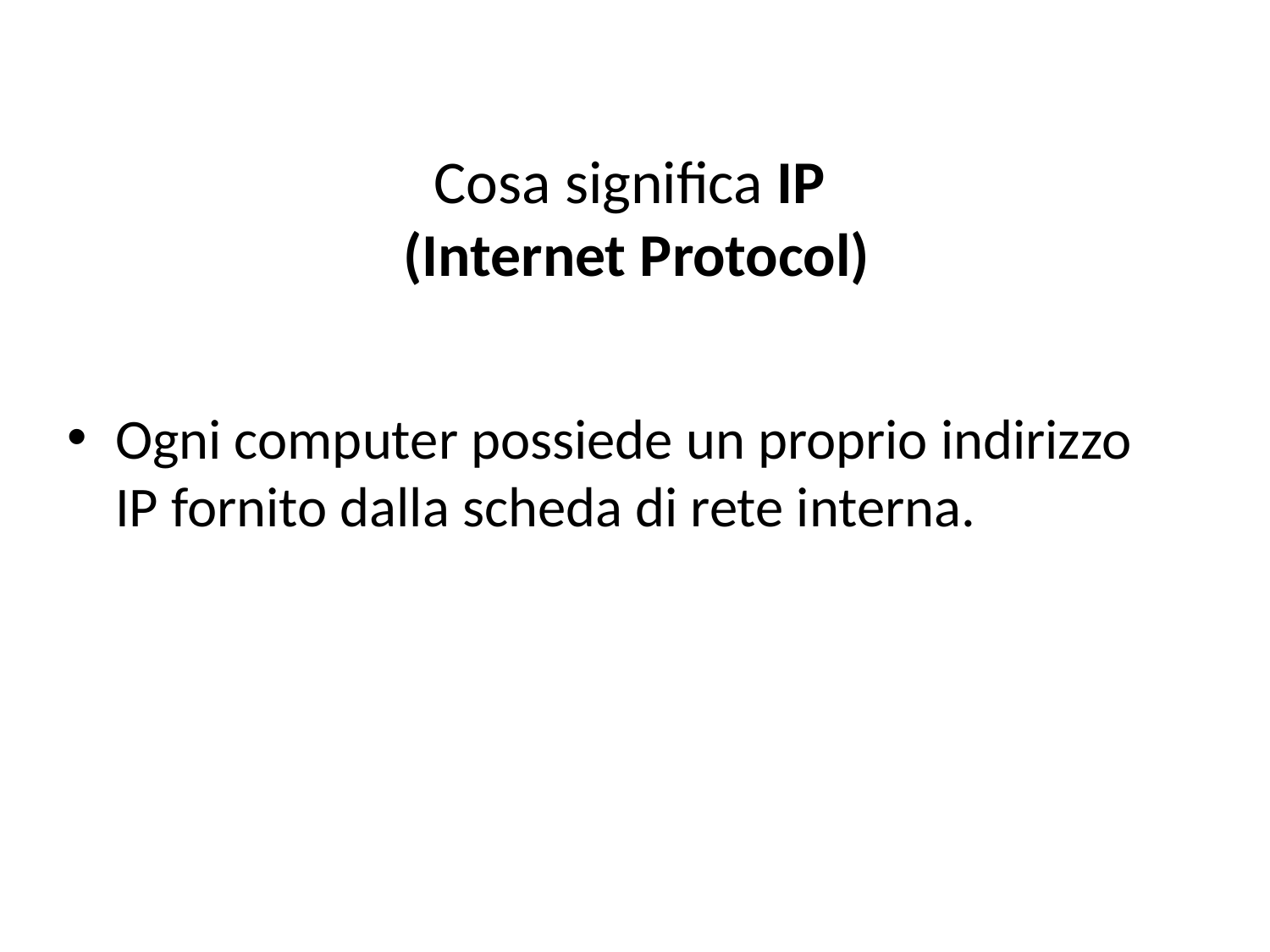

# Cosa significa IP (Internet Protocol)
Ogni computer possiede un proprio indirizzo IP fornito dalla scheda di rete interna.